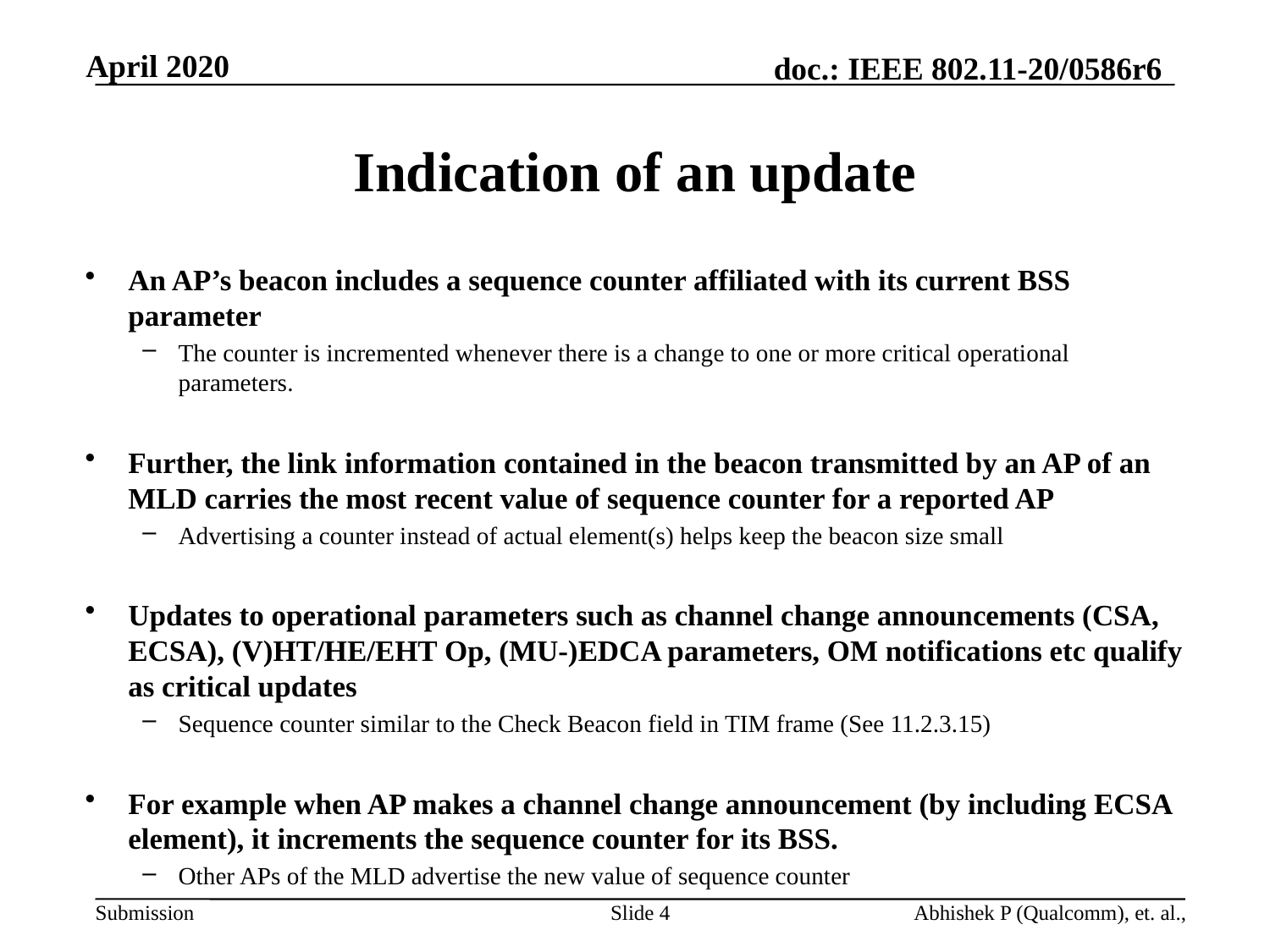

# Indication of an update
An AP’s beacon includes a sequence counter affiliated with its current BSS parameter
The counter is incremented whenever there is a change to one or more critical operational parameters.

Further, the link information contained in the beacon transmitted by an AP of an MLD carries the most recent value of sequence counter for a reported AP
Advertising a counter instead of actual element(s) helps keep the beacon size small

Updates to operational parameters such as channel change announcements (CSA, ECSA), (V)HT/HE/EHT Op, (MU-)EDCA parameters, OM notifications etc qualify as critical updates
Sequence counter similar to the Check Beacon field in TIM frame (See 11.2.3.15)

For example when AP makes a channel change announcement (by including ECSA element), it increments the sequence counter for its BSS.
Other APs of the MLD advertise the new value of sequence counter
Slide 4
Abhishek P (Qualcomm), et. al.,